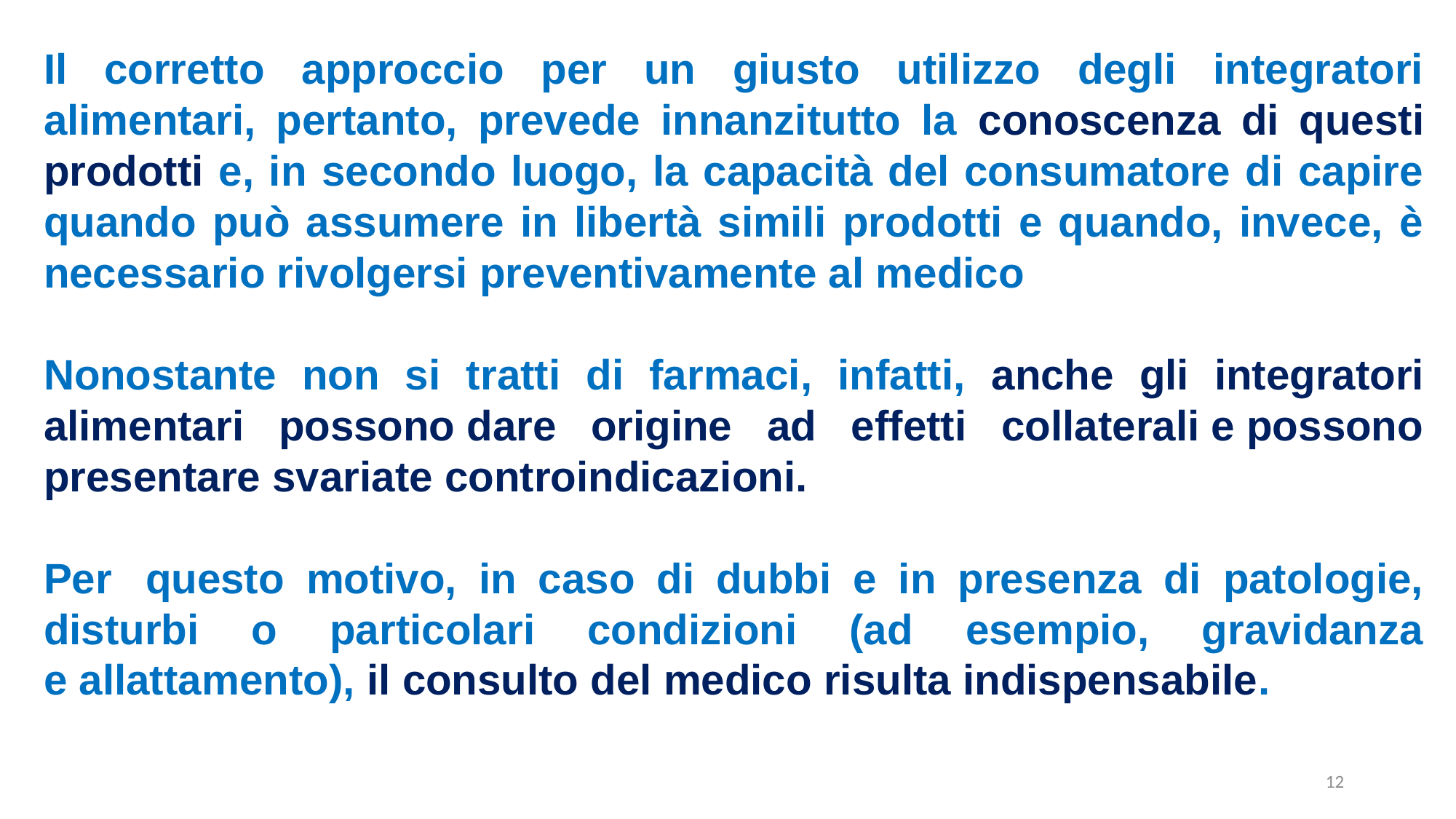

Il corretto approccio per un giusto utilizzo degli integratori alimentari, pertanto, prevede innanzitutto la conoscenza di questi prodotti e, in secondo luogo, la capacità del consumatore di capire quando può assumere in libertà simili prodotti e quando, invece, è necessario rivolgersi preventivamente al medico

Nonostante non si tratti di farmaci, infatti, anche gli integratori alimentari possono dare origine ad effetti collaterali e possono presentare svariate controindicazioni.

Per  questo motivo, in caso di dubbi e in presenza di patologie, disturbi o particolari condizioni (ad esempio, gravidanza e allattamento), il consulto del medico risulta indispensabile.
12